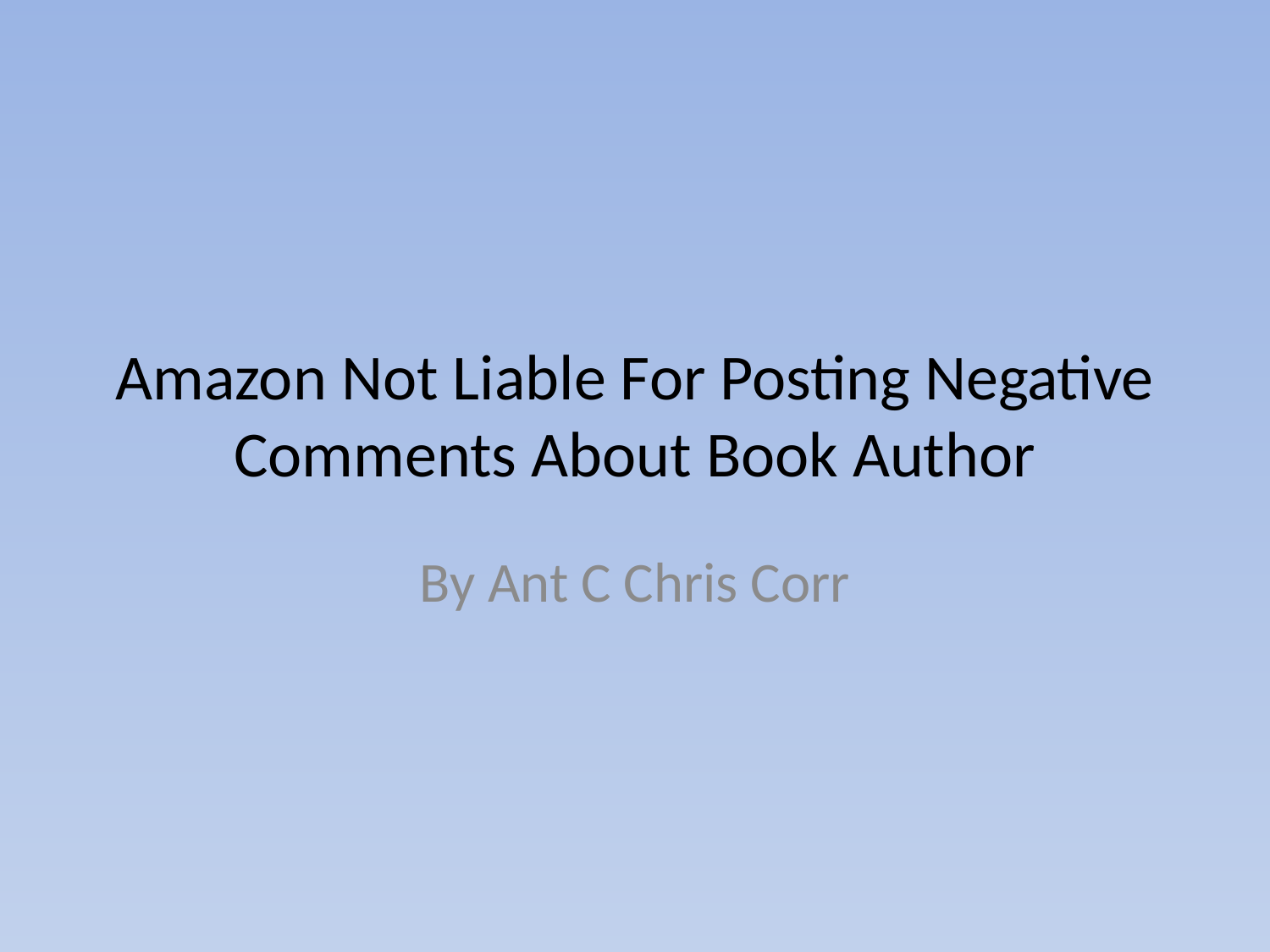

# Amazon Not Liable For Posting Negative Comments About Book Author
By Ant C Chris Corr